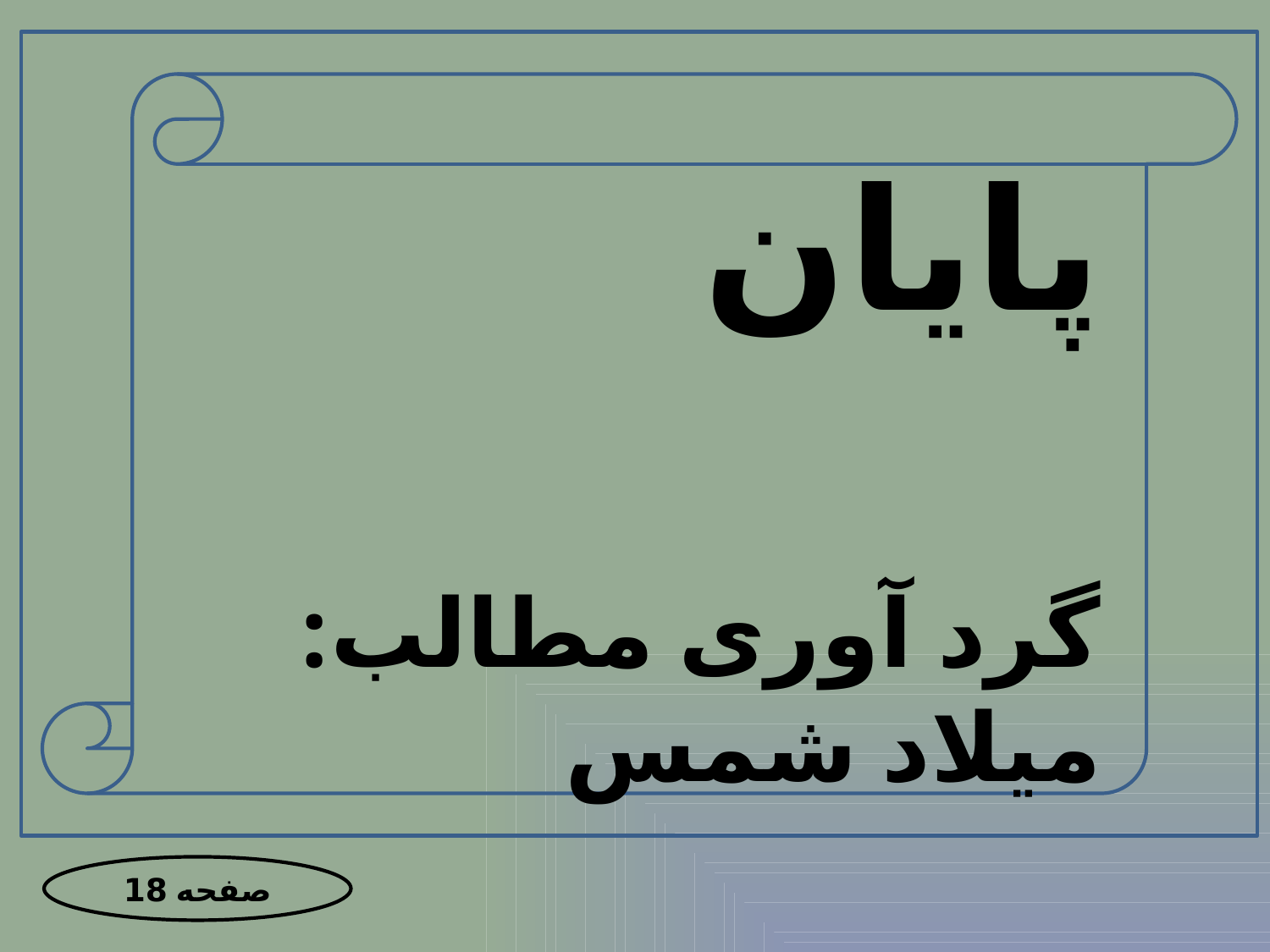

پایان

گرد آوری مطالب: میلاد شمس

صفحه 18